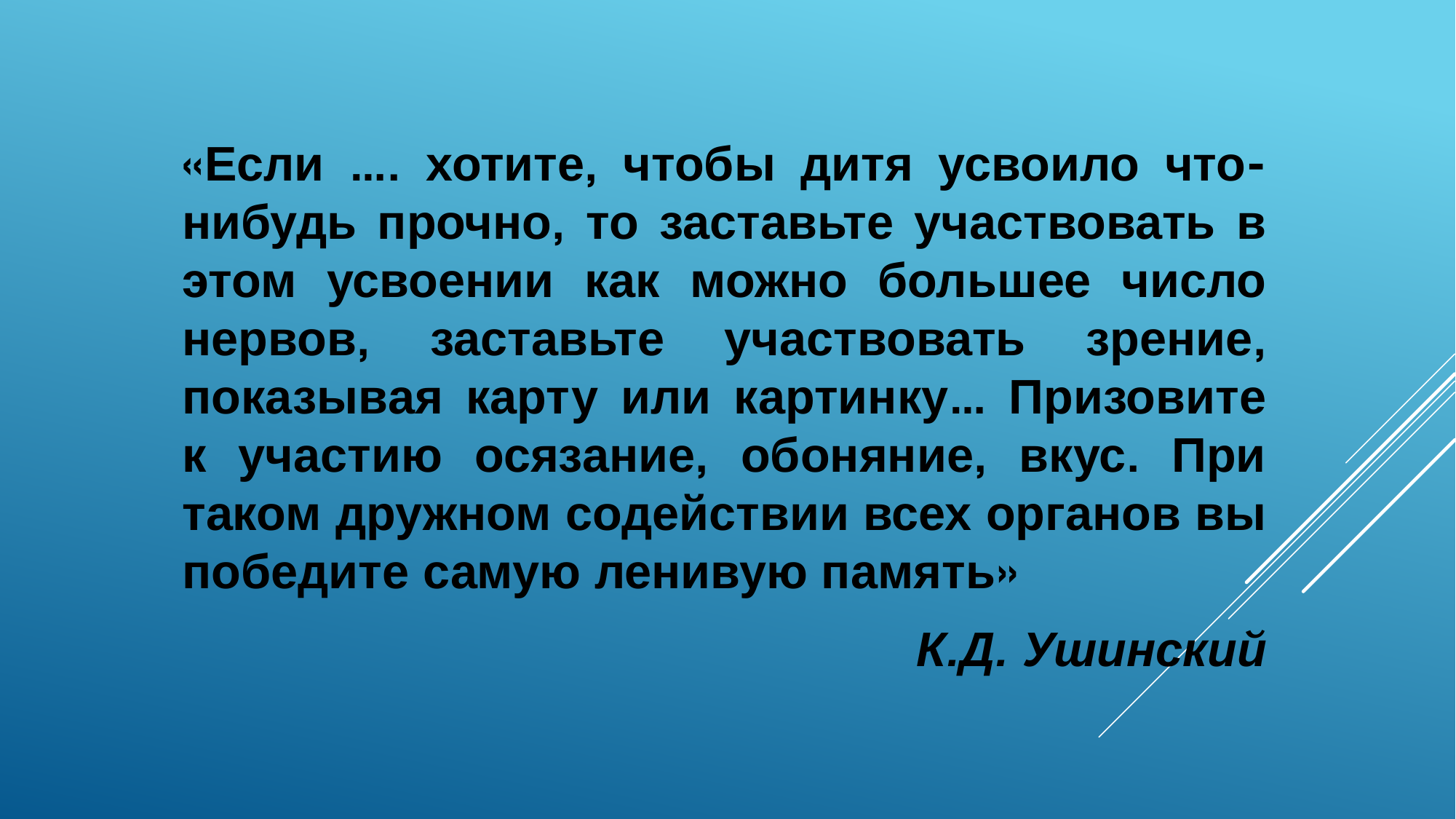

«Если …. хотите, чтобы дитя усвоило что-нибудь прочно, то заставьте участвовать в этом усвоении как можно большее число нервов, заставьте участвовать зрение, показывая карту или картинку… Призовите к участию осязание, обоняние, вкус. При таком дружном содействии всех органов вы победите самую ленивую память»
К.Д. Ушинский

#